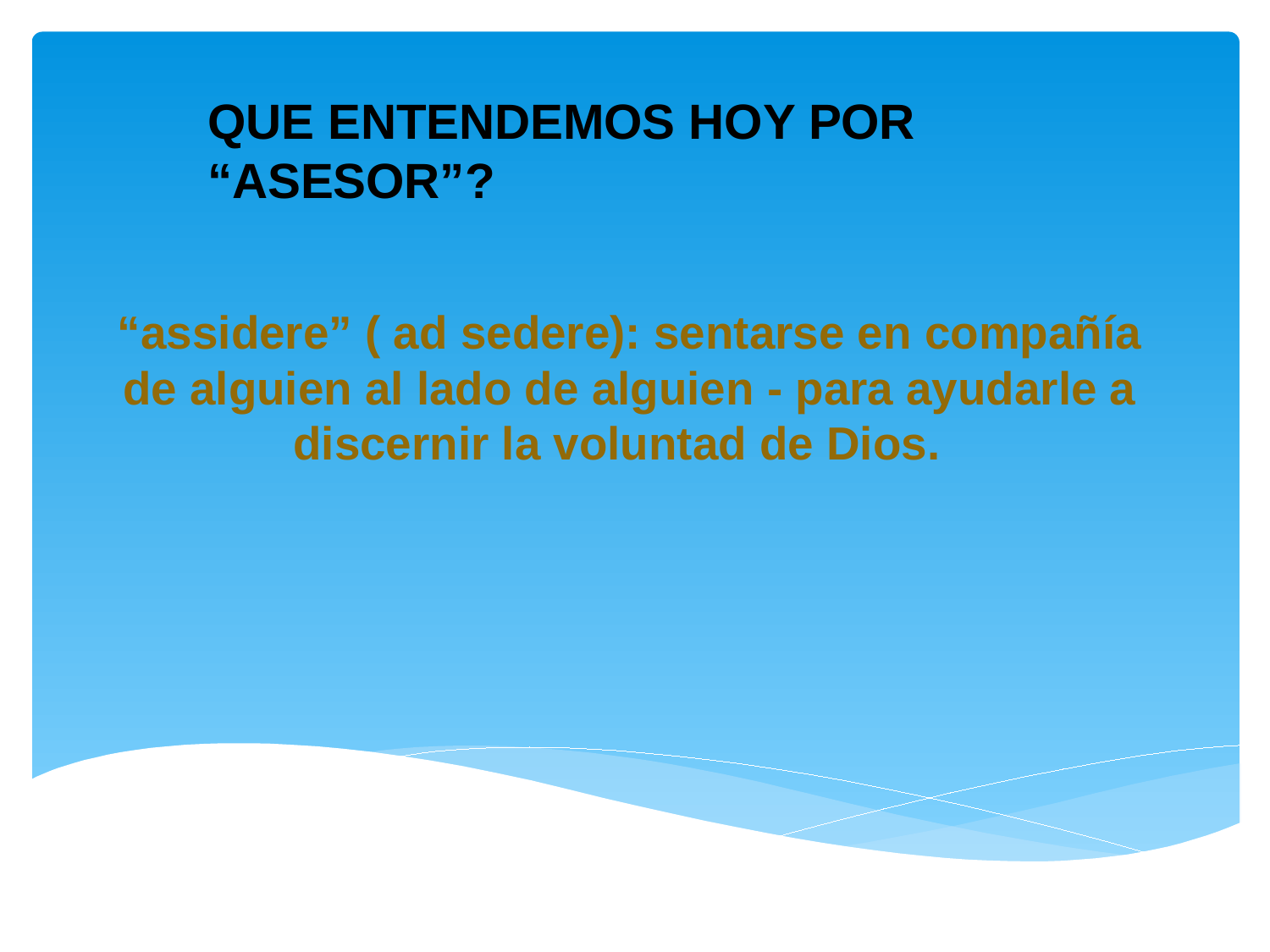

# QUE ENTENDEMOS HOY POR “ASESOR”?
“assidere” ( ad sedere): sentarse en compañía de alguien al lado de alguien - para ayudarle a discernir la voluntad de Dios.